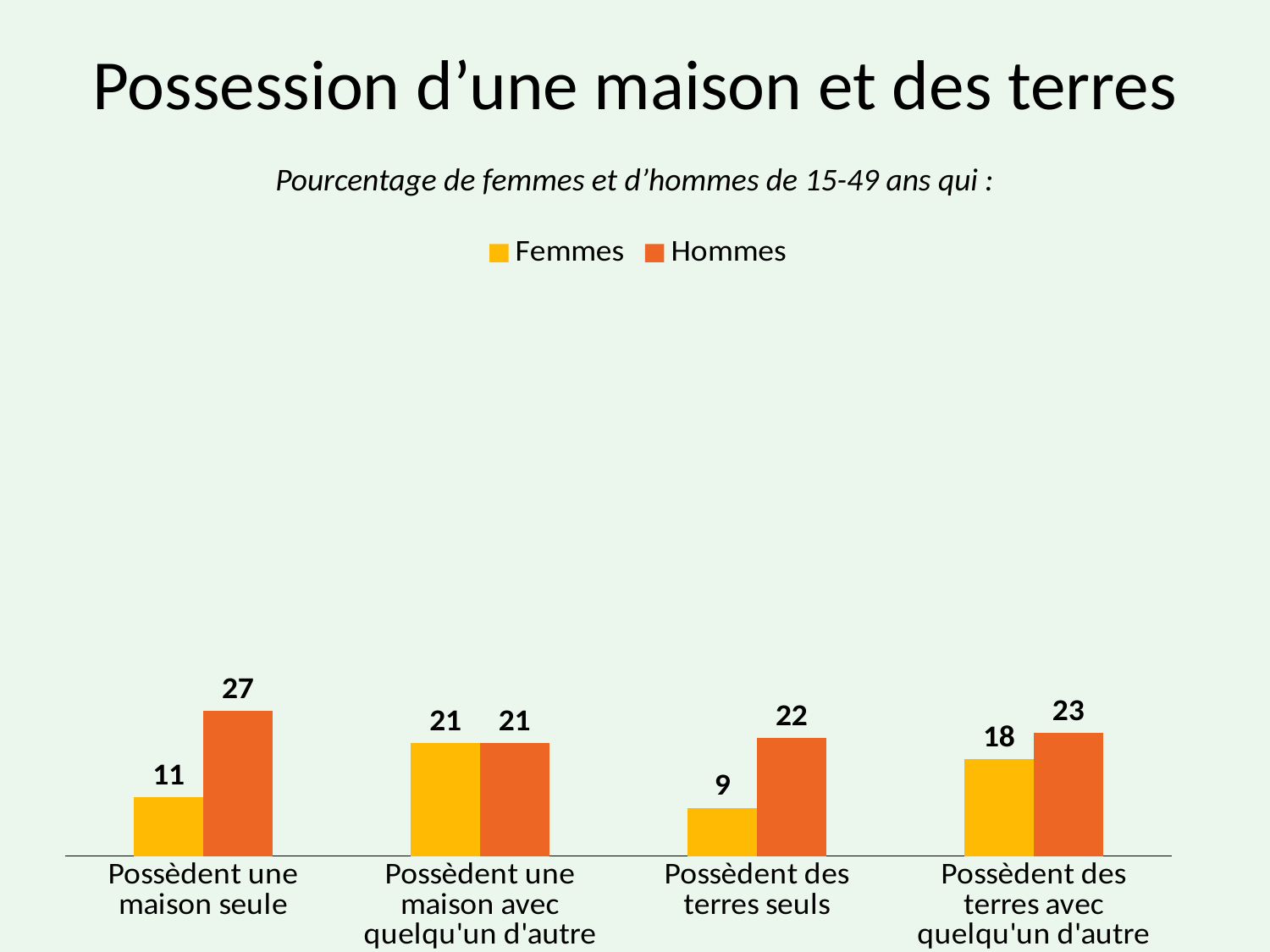

# Possession d’une maison et des terres
Pourcentage de femmes et d’hommes de 15-49 ans qui :

### Chart

| Category | Femmes | Hommes |
|---|---|---|
| Possèdent une maison seule | 11.0 | 27.0 |
| Possèdent une maison avec quelqu'un d'autre | 21.0 | 21.0 |
| Possèdent des terres seuls | 9.0 | 22.0 |
| Possèdent des terres avec quelqu'un d'autre | 18.0 | 23.0 |